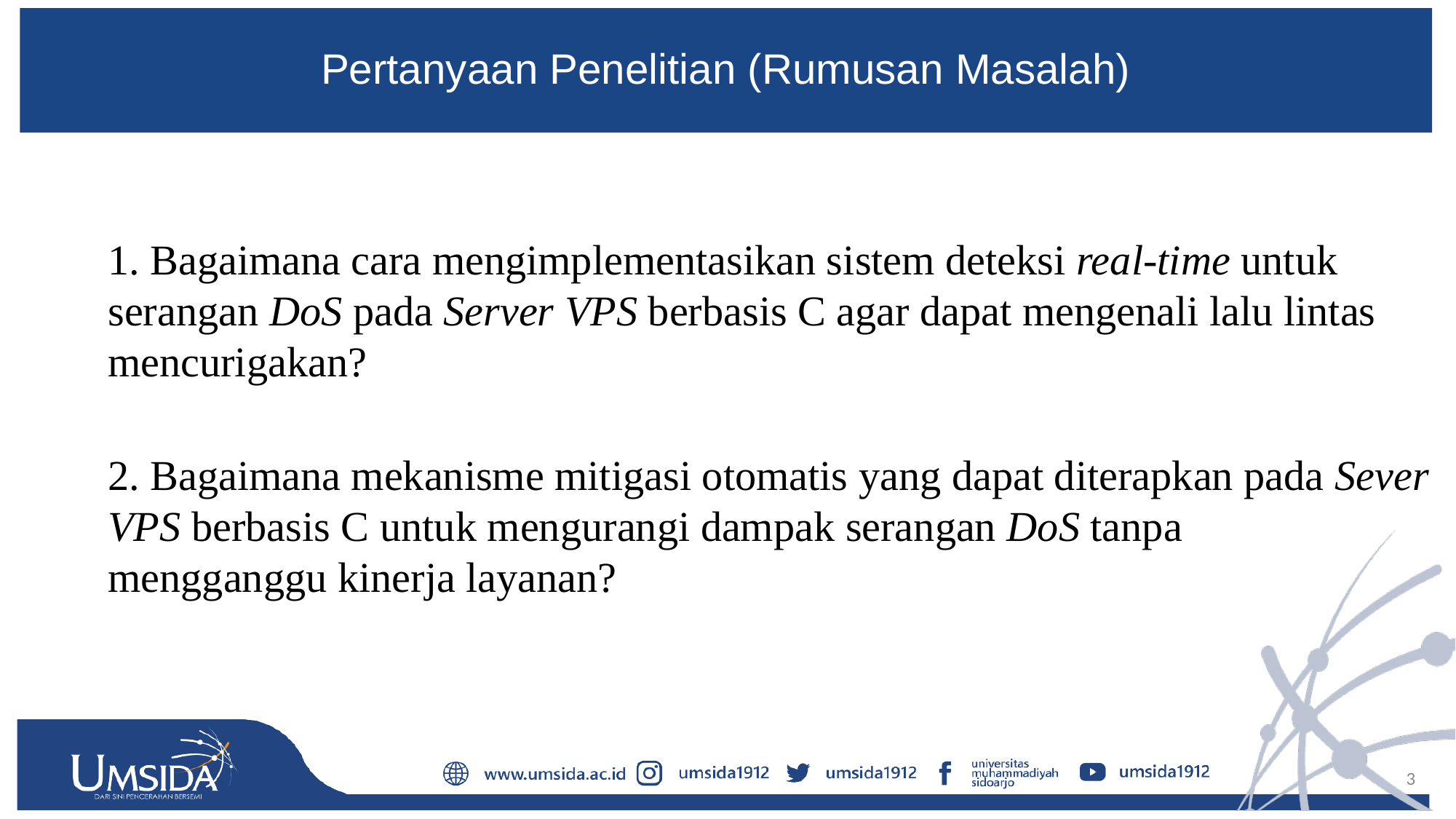

# Pertanyaan Penelitian (Rumusan Masalah)
1. Bagaimana cara mengimplementasikan sistem deteksi real-time untuk
serangan DoS pada Server VPS berbasis C agar dapat mengenali lalu lintas
mencurigakan?

2. Bagaimana mekanisme mitigasi otomatis yang dapat diterapkan pada Sever
VPS berbasis C untuk mengurangi dampak serangan DoS tanpa
mengganggu kinerja layanan?